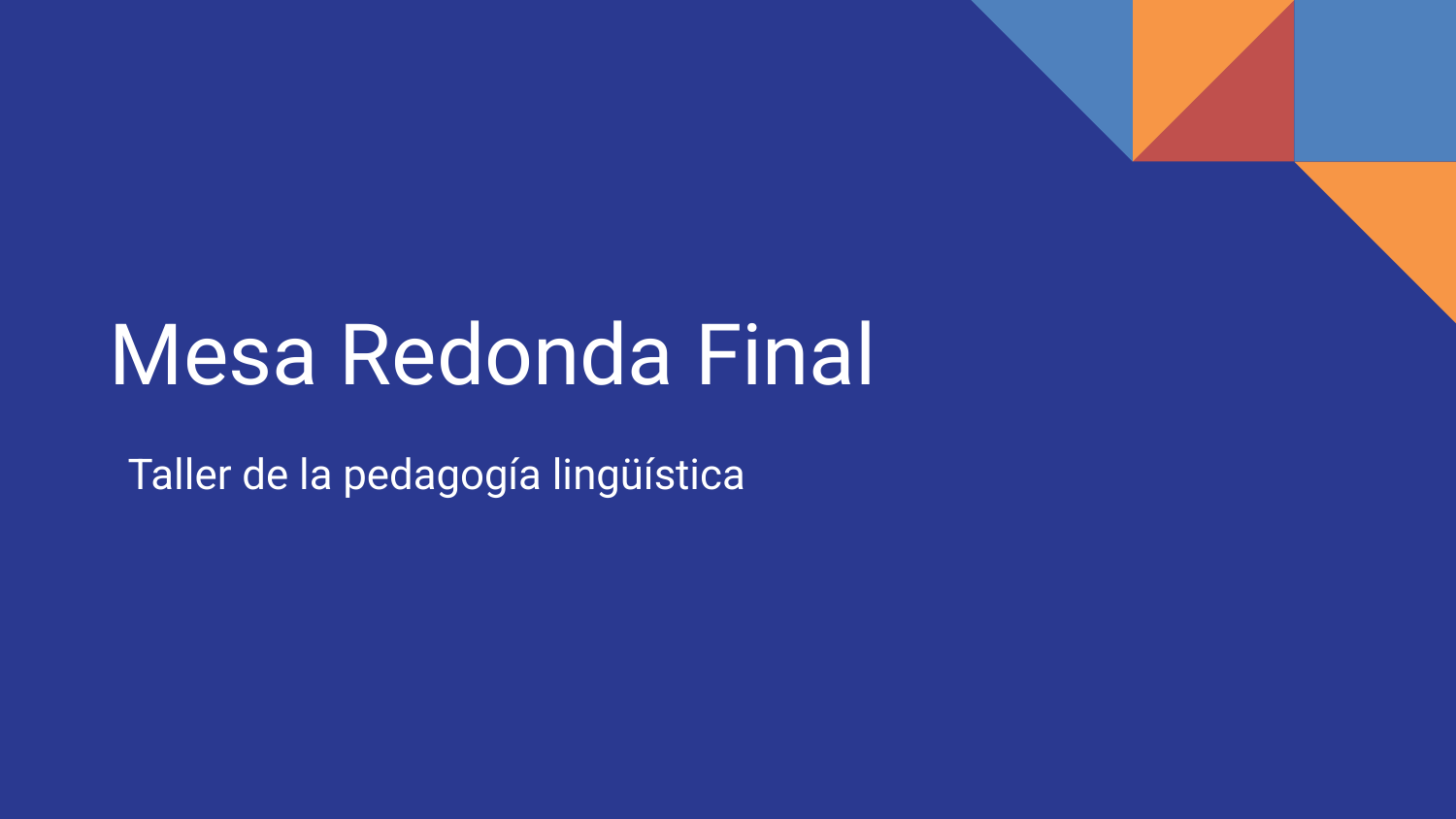

Mesa Redonda Final
Taller de la pedagogía lingüística